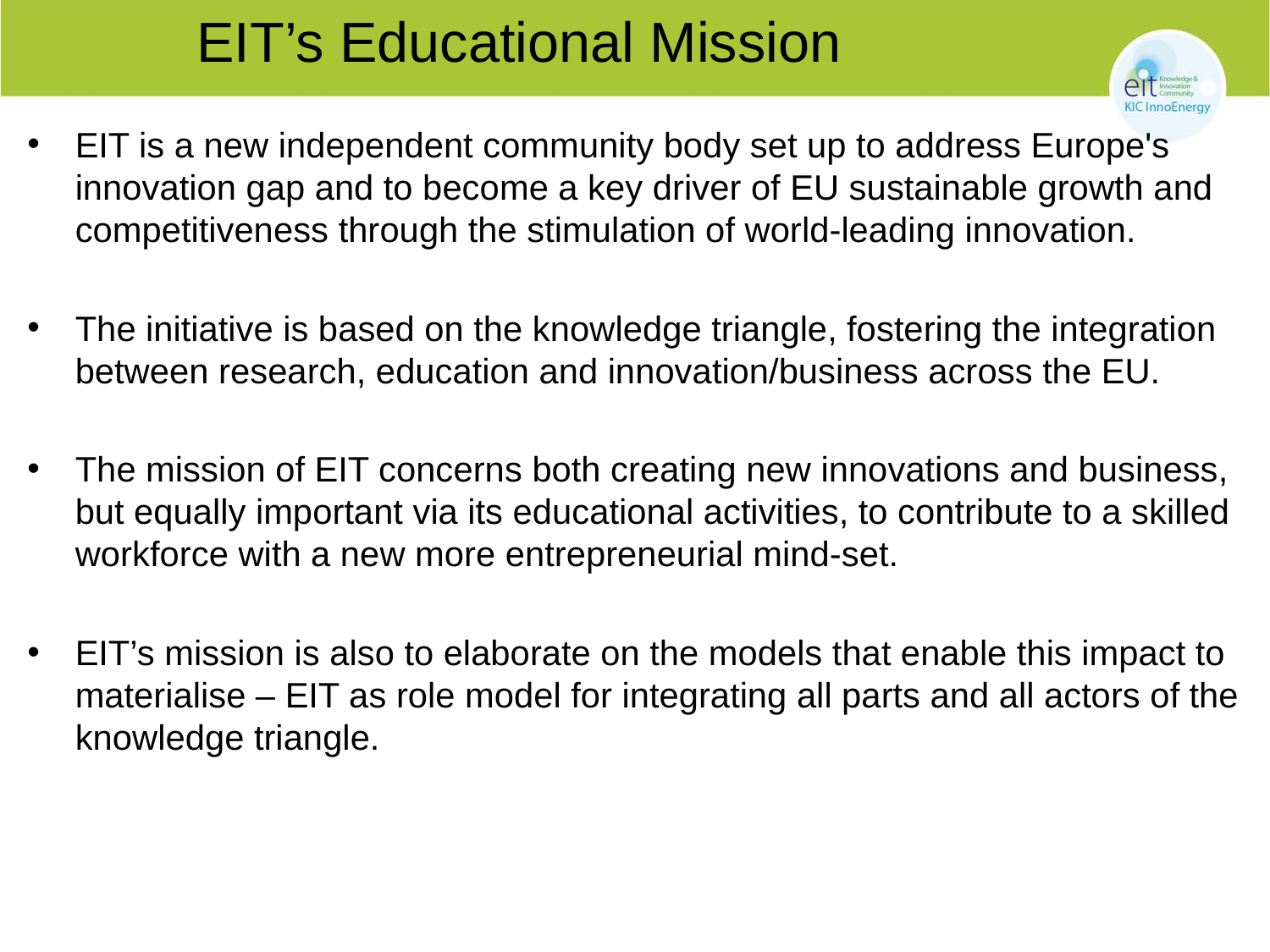

# EIT’s Educational Mission
EIT is a new independent community body set up to address Europe's innovation gap and to become a key driver of EU sustainable growth and competitiveness through the stimulation of world-leading innovation.

The initiative is based on the knowledge triangle, fostering the integration between research, education and innovation/business across the EU.

The mission of EIT concerns both creating new innovations and business, but equally important via its educational activities, to contribute to a skilled workforce with a new more entrepreneurial mind-set.

EIT’s mission is also to elaborate on the models that enable this impact to materialise – EIT as role model for integrating all parts and all actors of the knowledge triangle.